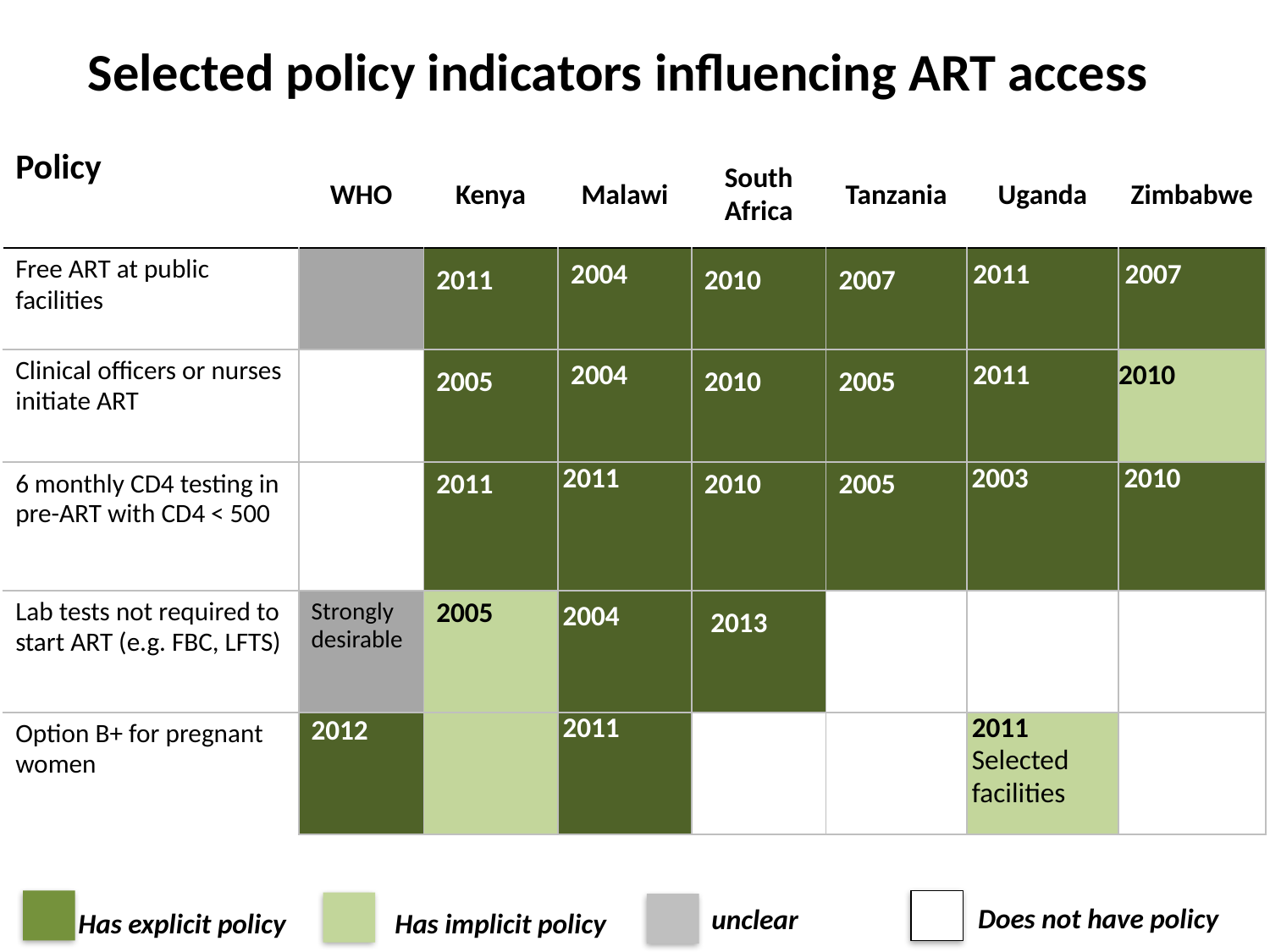

Selected policy indicators influencing ART access
| Policy | WHO | Kenya | Malawi | South Africa | Tanzania | Uganda | Zimbabwe |
| --- | --- | --- | --- | --- | --- | --- | --- |
| Free ART at public facilities |  | 2011 | 2004 | 2010 | 2007 | 2011 | 2007 |
| Clinical officers or nurses initiate ART |  | 2005 | 2004 | 2010 | 2005 | 2011 | 2010 |
| 6 monthly CD4 testing in pre-ART with CD4 < 500 |  | 2011 | 2011 | 2010 | 2005 | 2003 | 2010 |
| Lab tests not required to start ART (e.g. FBC, LFTS) | Strongly desirable | 2005 | 2004 | 2013 |  |  |  |
| Option B+ for pregnant women | 2012 |  | 2011 |  |  | 2011 Selected facilities |  |

Does not have policy
unclear
Has implicit policy
Has explicit policy